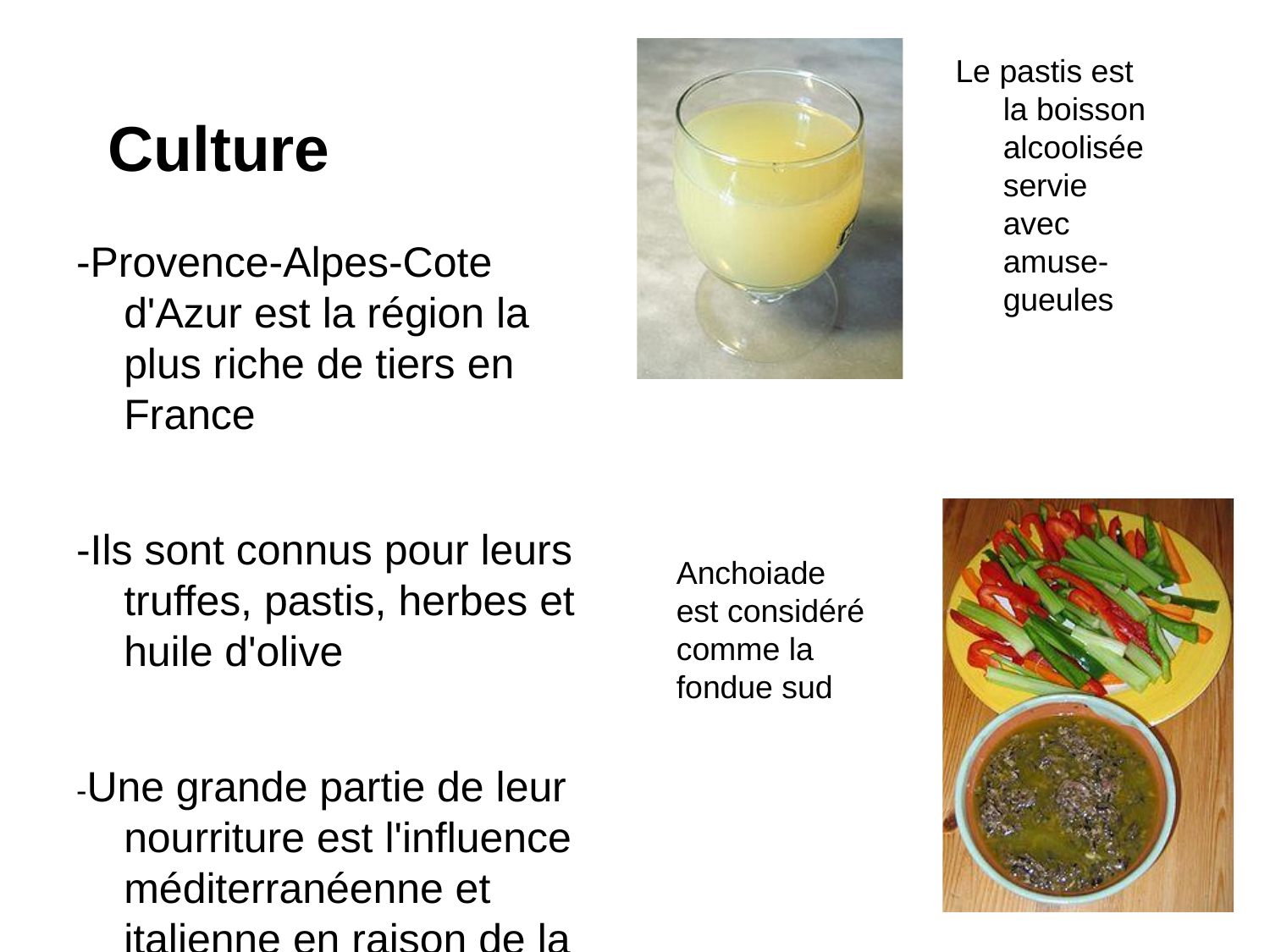

# Culture

Le pastis est la boisson alcoolisée servie avec amuse-gueules
-Provence-Alpes-Cote d'Azur est la région la plus riche de tiers en France

-Ils sont connus pour leurs truffes, pastis, herbes et huile d'olive

-Une grande partie de leur nourriture est l'influence méditerranéenne et italienne en raison de la frontière

Anchoiade est considéré comme la fondue sud